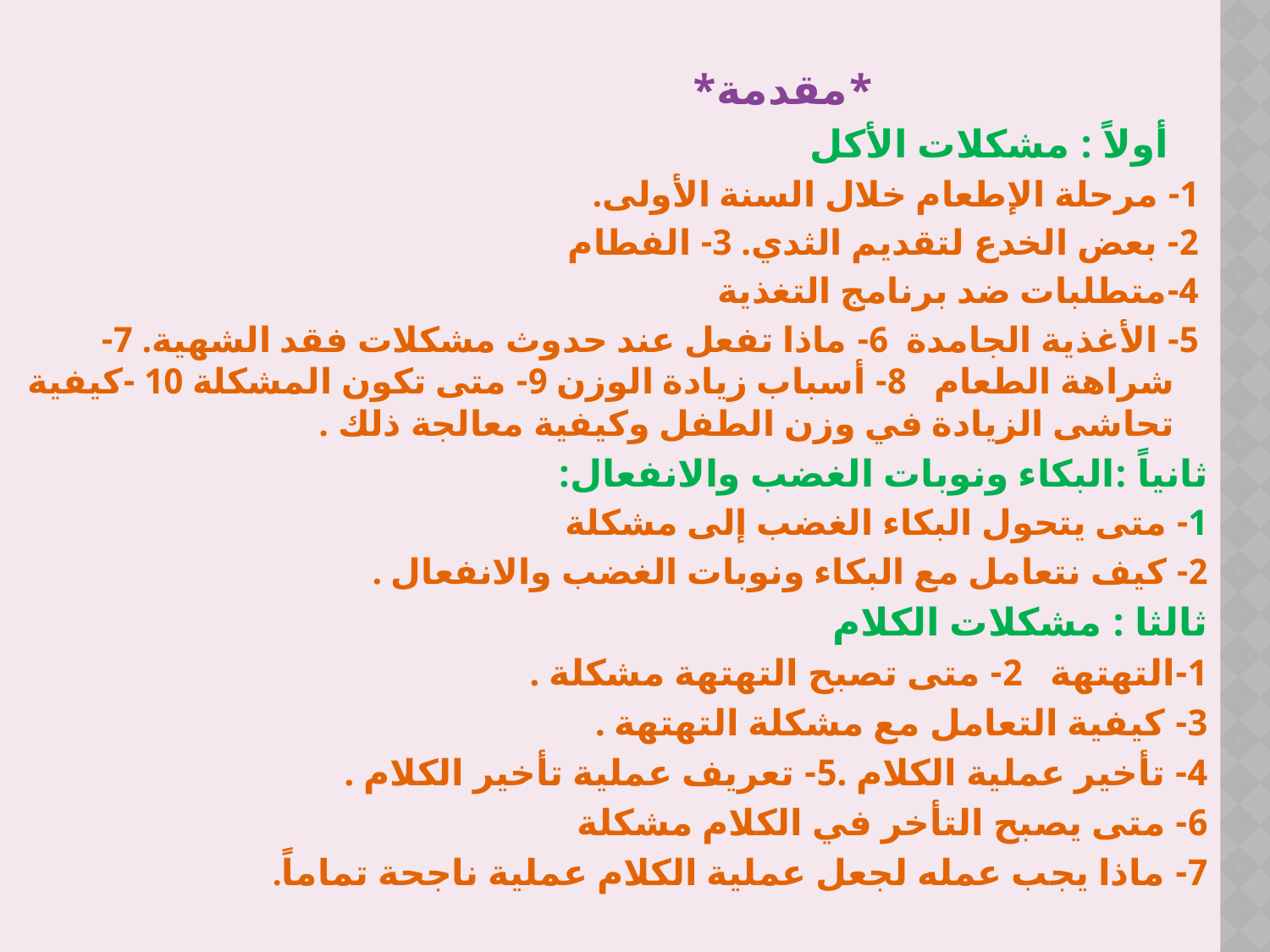

*مقدمة*
    أولاً : مشكلات الأكل
 1- مرحلة الإطعام خلال السنة الأولى.
 2- بعض الخدع لتقديم الثدي. 3- الفطام
 4-متطلبات ضد برنامج التغذية
 5- الأغذية الجامدة  6- ماذا تفعل عند حدوث مشكلات فقد الشهية. 7- شراهة الطعام   8- أسباب زيادة الوزن 9- متى تكون المشكلة 10 -كيفية تحاشى الزيادة في وزن الطفل وكيفية معالجة ذلك .
ثانياً :البكاء ونوبات الغضب والانفعال:
1- متى يتحول البكاء الغضب إلى مشكلة
2- كيف نتعامل مع البكاء ونوبات الغضب والانفعال .
ثالثا : مشكلات الكلام
1-التهتهة   2- متى تصبح التهتهة مشكلة .
3- كيفية التعامل مع مشكلة التهتهة .
4- تأخير عملية الكلام .5- تعريف عملية تأخير الكلام .
6- متى يصبح التأخر في الكلام مشكلة
7- ماذا يجب عمله لجعل عملية الكلام عملية ناجحة تماماً.